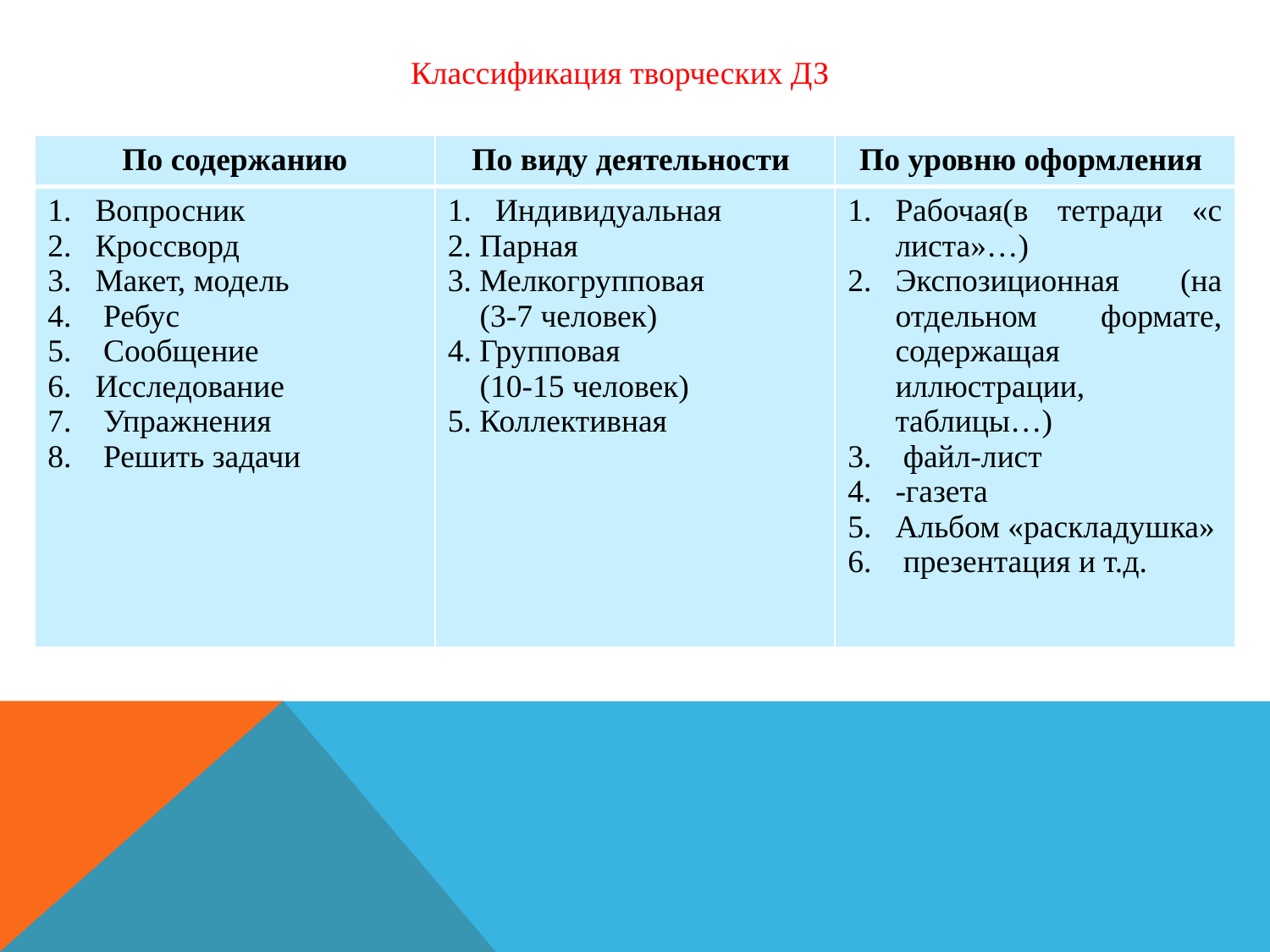

Классификация творческих ДЗ
| По содержанию | По виду деятельности | По уровню оформления |
| --- | --- | --- |
| Вопросник Кроссворд Макет, модель Ребус Сообщение Исследование Упражнения Решить задачи | Индивидуальная 2. Парная 3. Мелкогрупповая (3-7 человек) 4. Групповая (10-15 человек) 5. Коллективная | Рабочая(в тетради «с листа»…) Экспозиционная (на отдельном формате, содержащая иллюстрации, таблицы…) файл-лист -газета Альбом «раскладушка» презентация и т.д. |